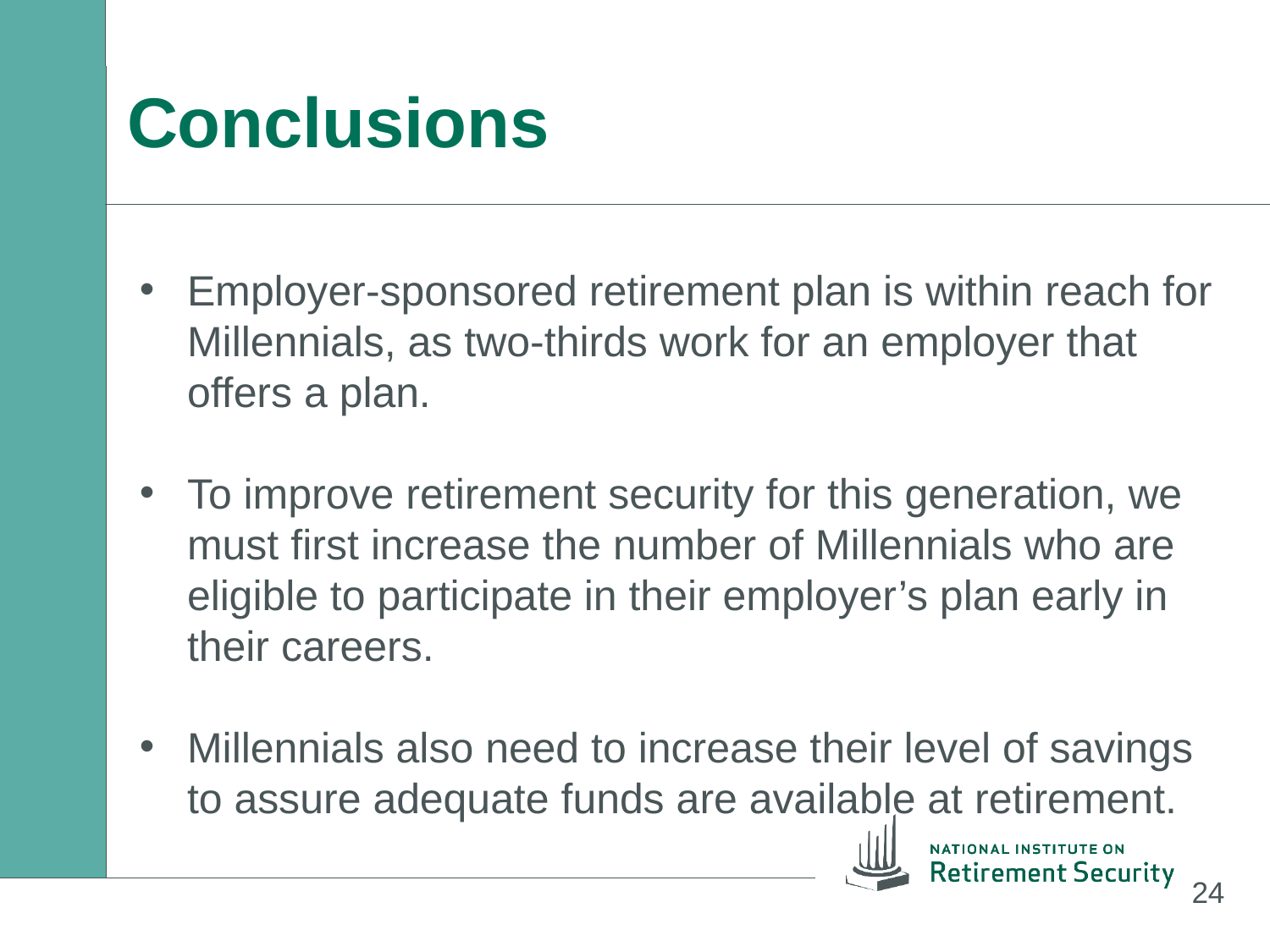

Conclusions

Employer-sponsored retirement plan is within reach for Millennials, as two-thirds work for an employer that offers a plan.

To improve retirement security for this generation, we must first increase the number of Millennials who are eligible to participate in their employer’s plan early in their careers.

Millennials also need to increase their level of savings to assure adequate funds are available at retirement.
24